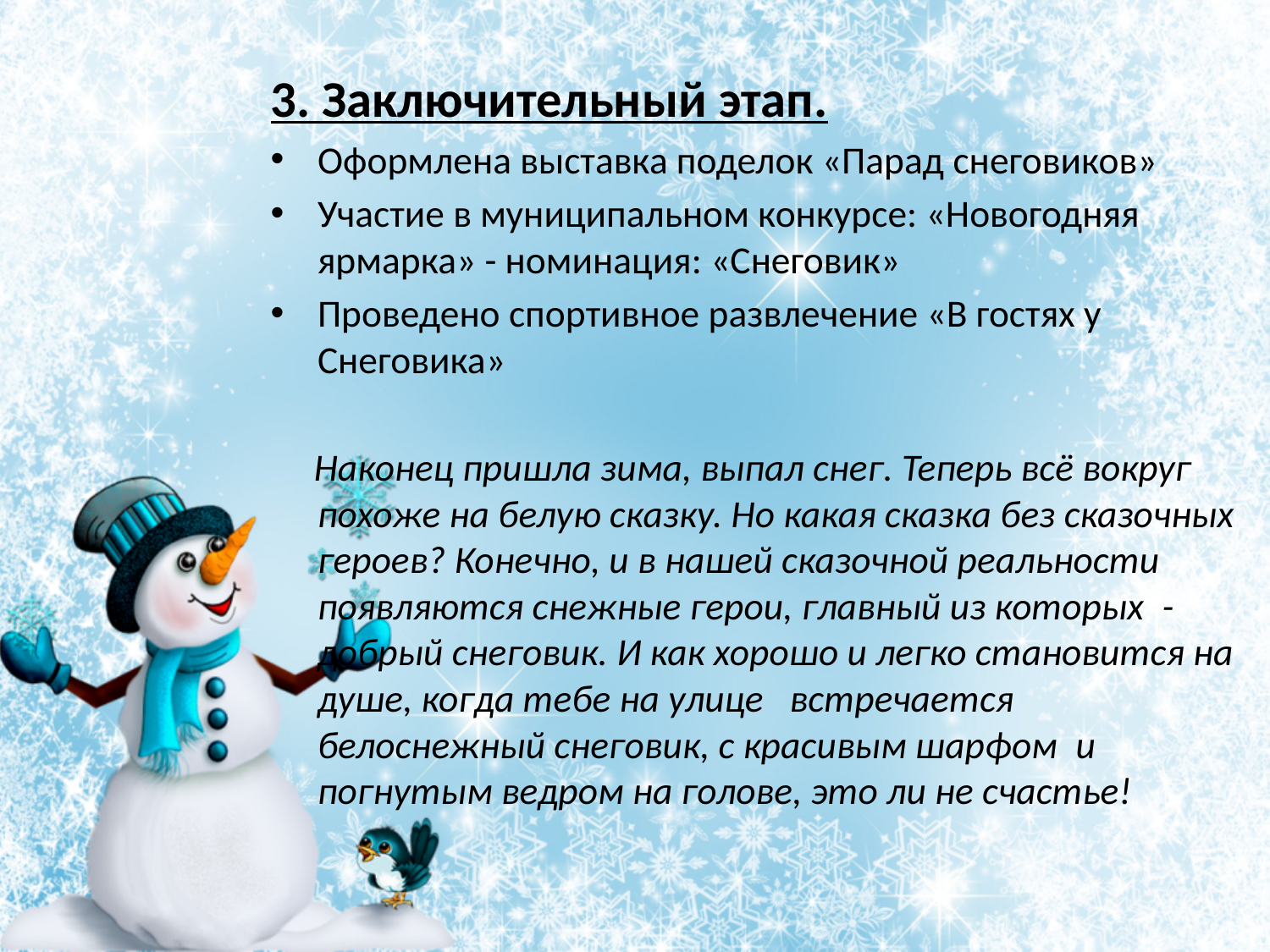

3. Заключительный этап.
Оформлена выставка поделок «Парад снеговиков»
Участие в муниципальном конкурсе: «Новогодняя ярмарка» - номинация: «Снеговик»
Проведено спортивное развлечение «В гостях у Снеговика»

     Наконец пришла зима, выпал снег. Теперь всё вокруг похоже на белую сказку. Но какая сказка без сказочных героев? Конечно, и в нашей сказочной реальности появляются снежные герои, главный из которых  - добрый снеговик. И как хорошо и легко становится на душе, когда тебе на улице   встречается белоснежный снеговик, с красивым шарфом  и погнутым ведром на голове, это ли не счастье!